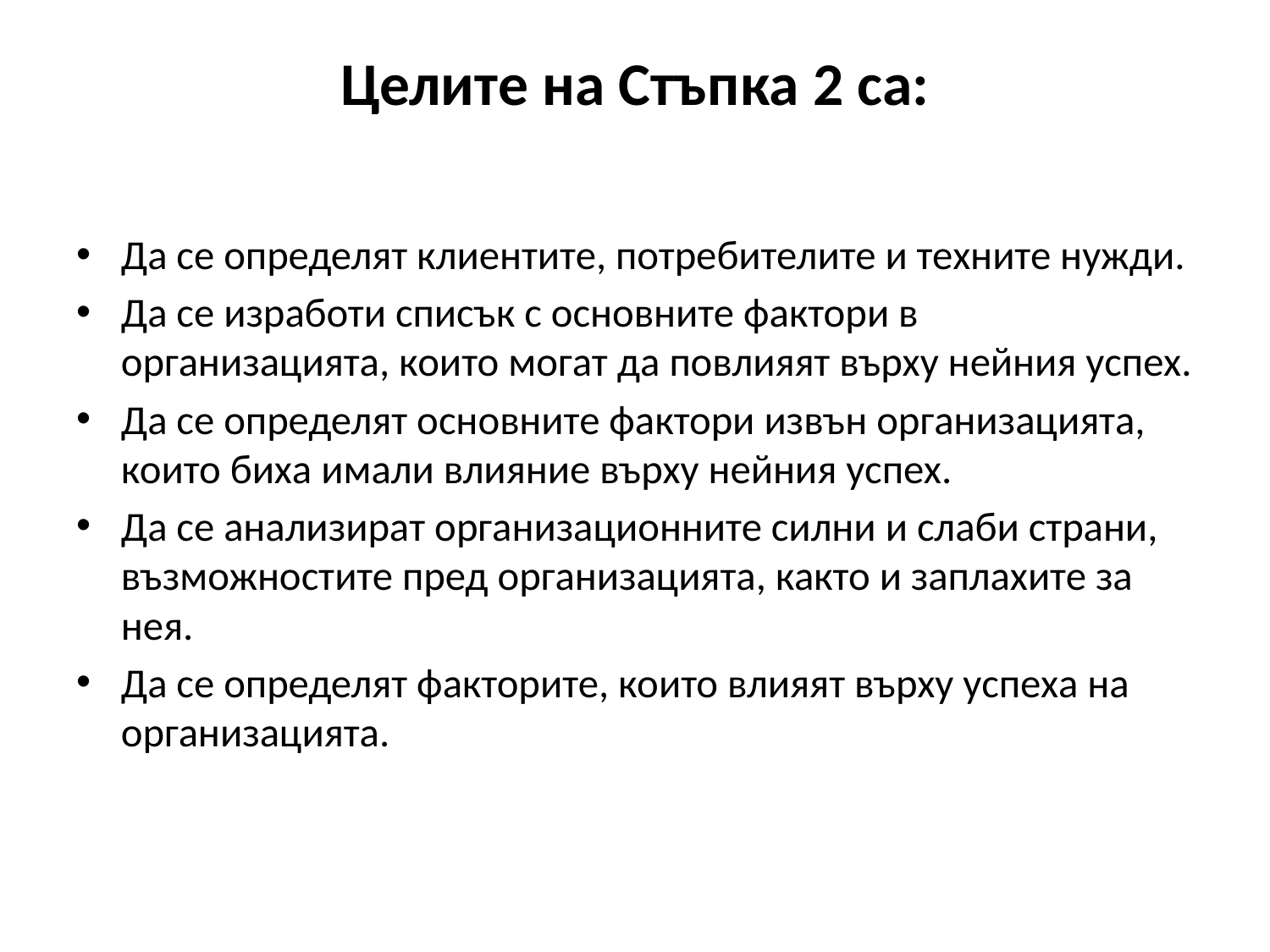

# Целите на Стъпка 2 са:
Да се определят клиентите, потребителите и техните нужди.
Да се изработи списък с основните фактори в организацията, които могат да повлияят върху нейния успех.
Да се определят основните фактори извън организацията, които биха имали влияние върху нейния успех.
Да се анализират организационните силни и слаби страни, възможностите пред организацията, както и заплахите за нея.
Да се определят факторите, които влияят върху успеха на организацията.